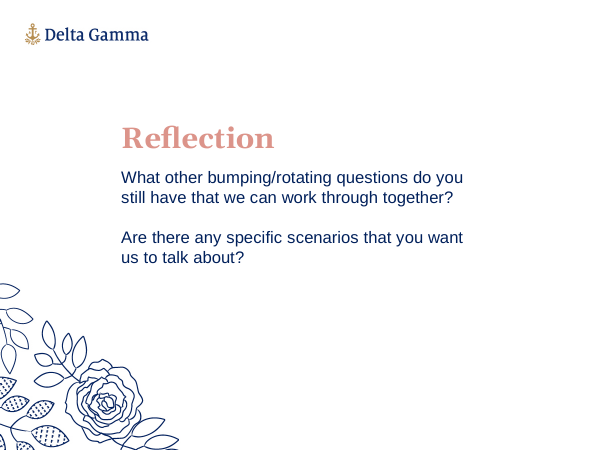

Reflection
What other bumping/rotating questions do you still have that we can work through together?
Are there any specific scenarios that you want us to talk about?